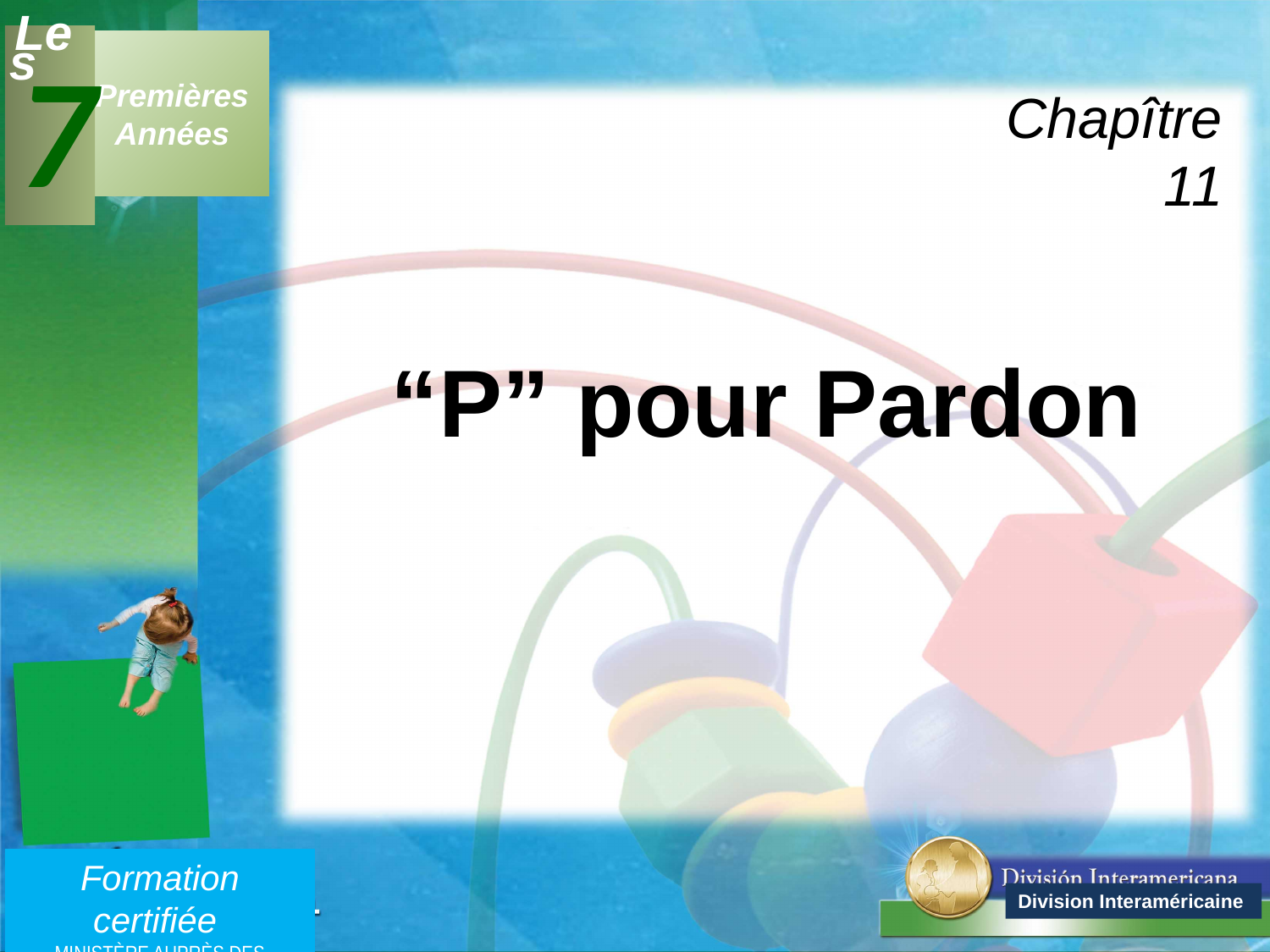

Les
7
Premières
Années
Chapître 11
“P” pour Pardon
Formation certifiée
MINISTÈRE AUPRÈS DES ENFANTS
Division Interaméricaine